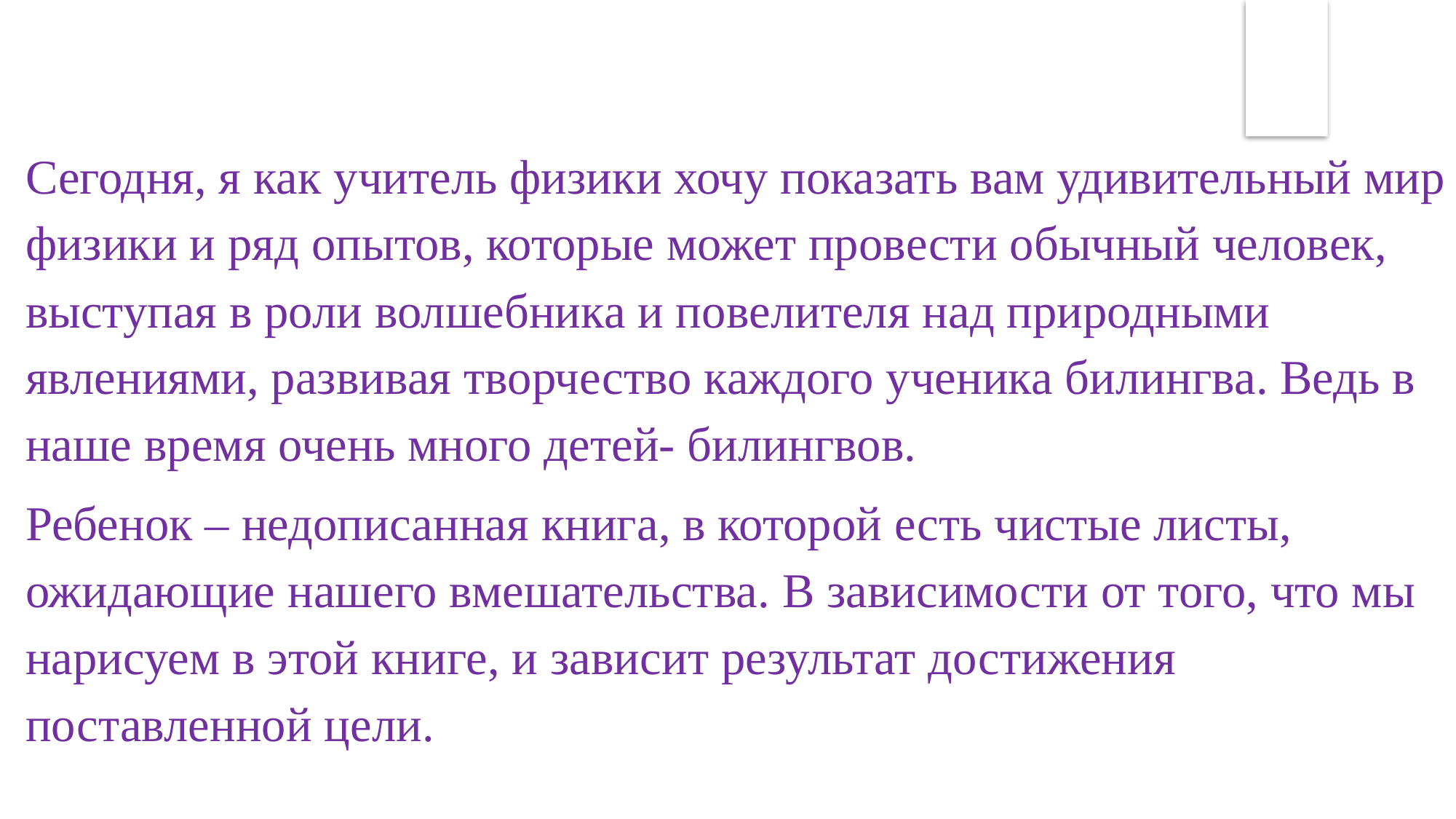

Сегодня, я как учитель физики хочу показать вам удивительный мир физики и ряд опытов, которые может провести обычный человек, выступая в роли волшебника и повелителя над природными явлениями, развивая творчество каждого ученика билингва. Ведь в наше время очень много детей- билингвов.
Ребенок – недописанная книга, в которой есть чистые листы, ожидающие нашего вмешательства. В зависимости от того, что мы нарисуем в этой книге, и зависит результат достижения поставленной цели.